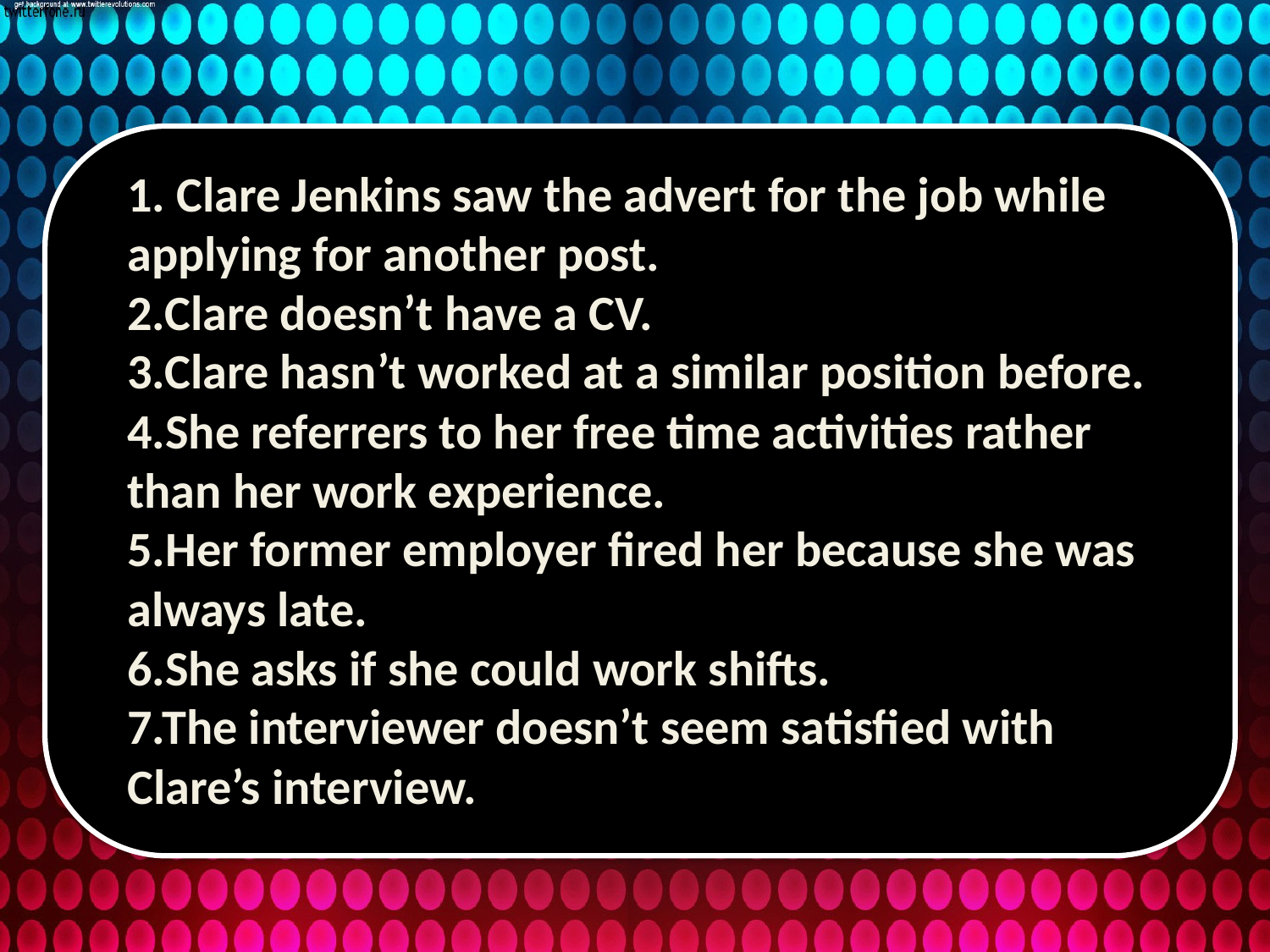

1. Clare Jenkins saw the advert for the job while applying for another post.
2.Clare doesn’t have a CV.
3.Clare hasn’t worked at a similar position before.
4.She referrers to her free time activities rather than her work experience.
5.Her former employer fired her because she was always late.
6.She asks if she could work shifts.
7.The interviewer doesn’t seem satisfied with Clare’s interview.